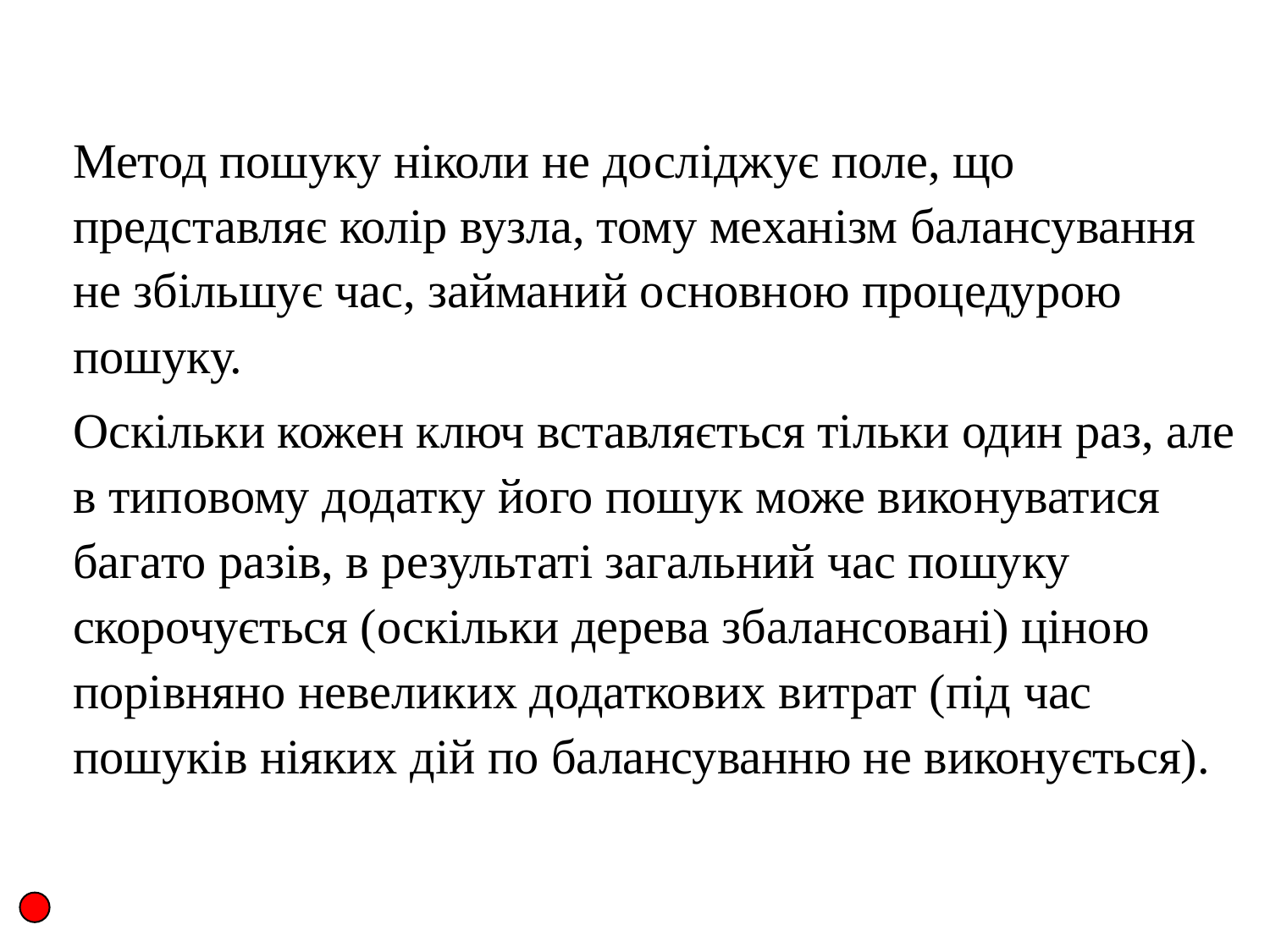

Метод пошуку ніколи не досліджує поле, що представляє колір вузла, тому механізм балансування не збільшує час, займаний основною процедурою пошуку.
	Оскільки кожен ключ вставляється тільки один раз, але в типовому додатку його пошук може виконуватися багато разів, в результаті загальний час пошуку скорочується (оскільки дерева збалансовані) ціною порівняно невеликих додаткових витрат (під час пошуків ніяких дій по балансуванню не виконується).